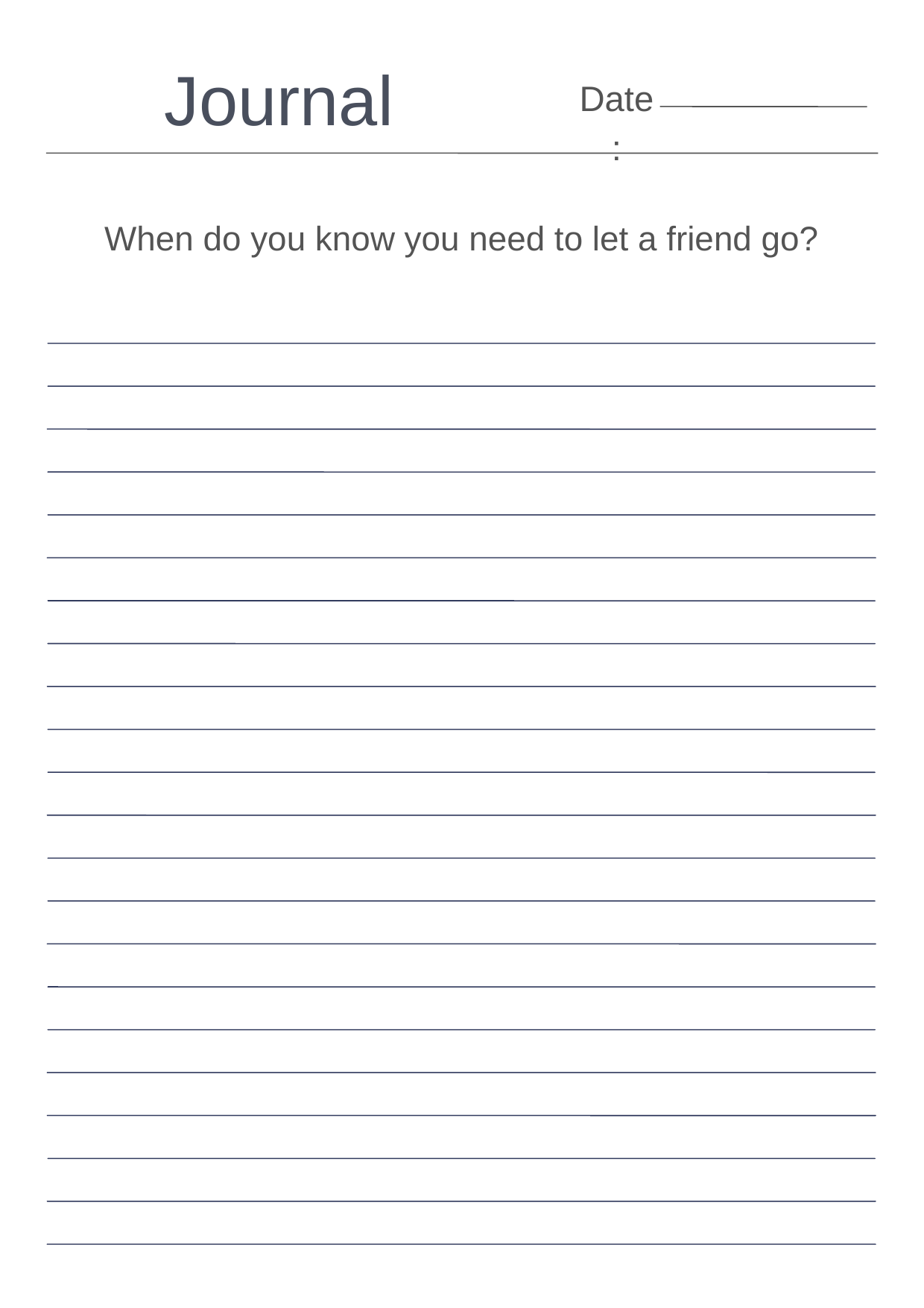

Journal
Date:

When do you know you need to let a friend go?